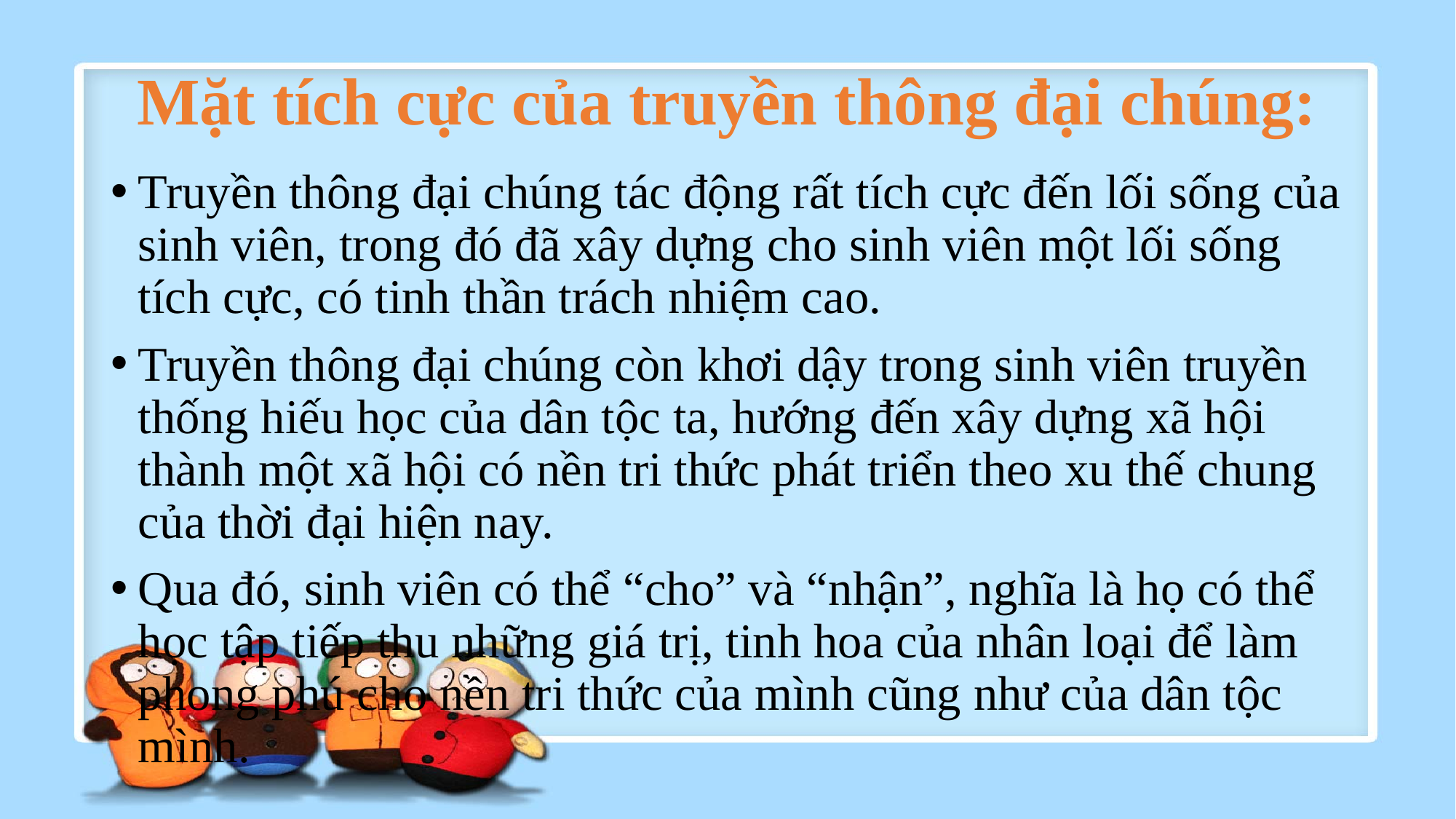

# Mặt tích cực của truyền thông đại chúng:
Truyền thông đại chúng tác động rất tích cực đến lối sống của sinh viên, trong đó đã xây dựng cho sinh viên một lối sống tích cực, có tinh thần trách nhiệm cao.
Truyền thông đại chúng còn khơi dậy trong sinh viên truyền thống hiếu học của dân tộc ta, hướng đến xây dựng xã hội thành một xã hội có nền tri thức phát triển theo xu thế chung của thời đại hiện nay.
Qua đó, sinh viên có thể “cho” và “nhận”, nghĩa là họ có thể học tập tiếp thu những giá trị, tinh hoa của nhân loại để làm phong phú cho nền tri thức của mình cũng như của dân tộc mình.